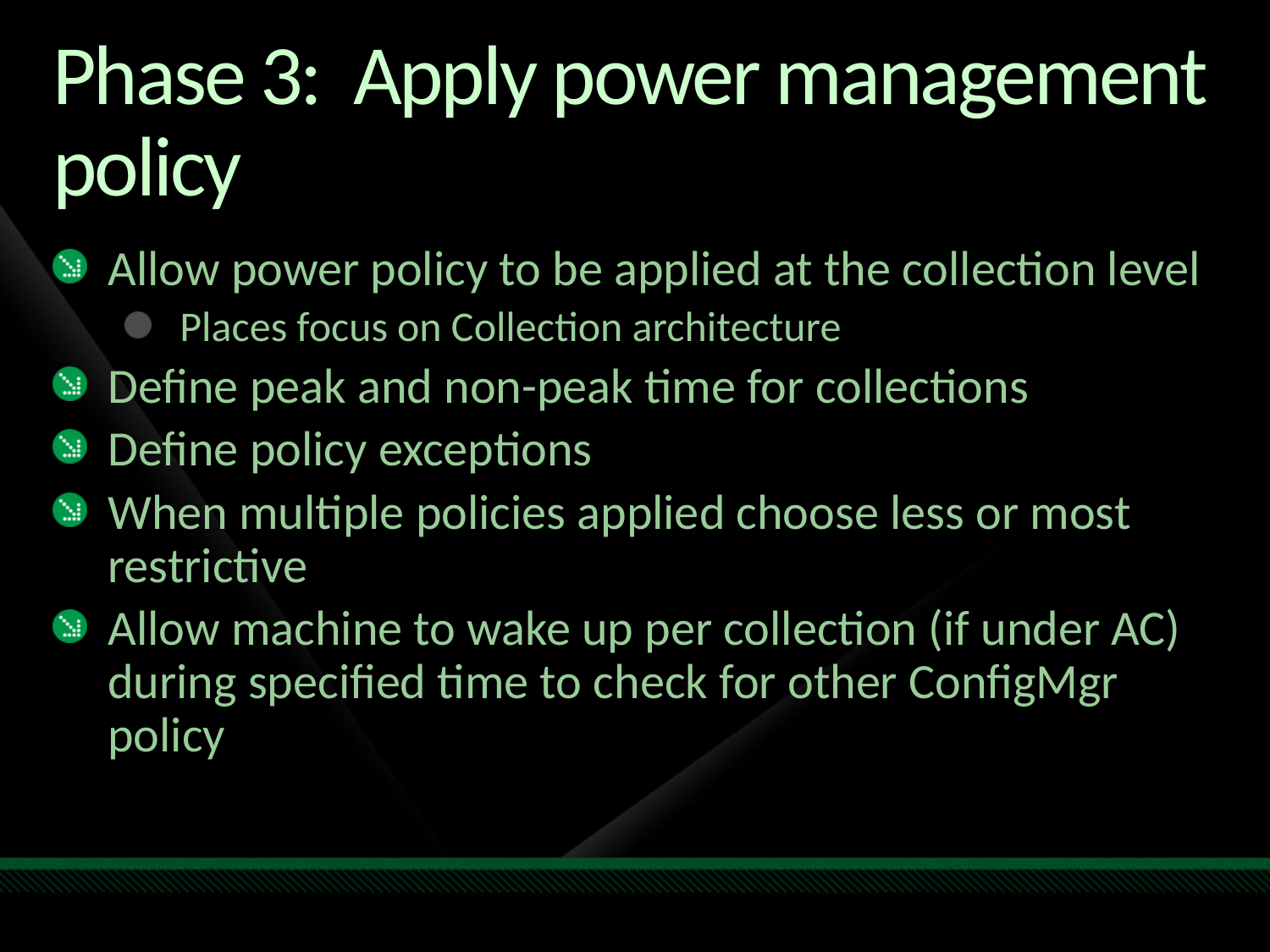

# Phase 3:  Apply power management policy
Allow power policy to be applied at the collection level
Places focus on Collection architecture
Define peak and non-peak time for collections
Define policy exceptions
When multiple policies applied choose less or most restrictive
Allow machine to wake up per collection (if under AC) during specified time to check for other ConfigMgr policy